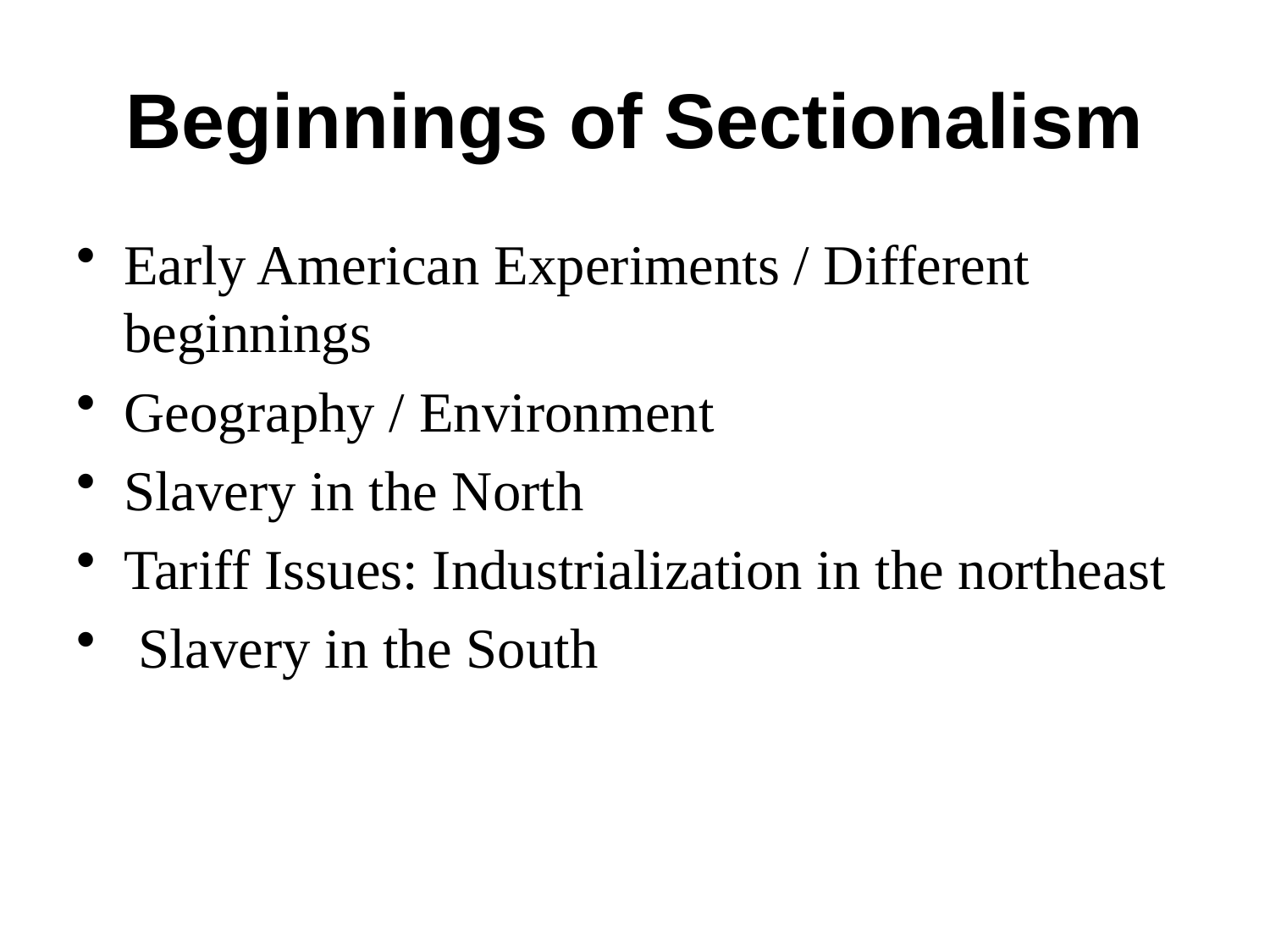

# Beginnings of Sectionalism
Early American Experiments / Different beginnings
Geography / Environment
Slavery in the North
Tariff Issues: Industrialization in the northeast
 Slavery in the South